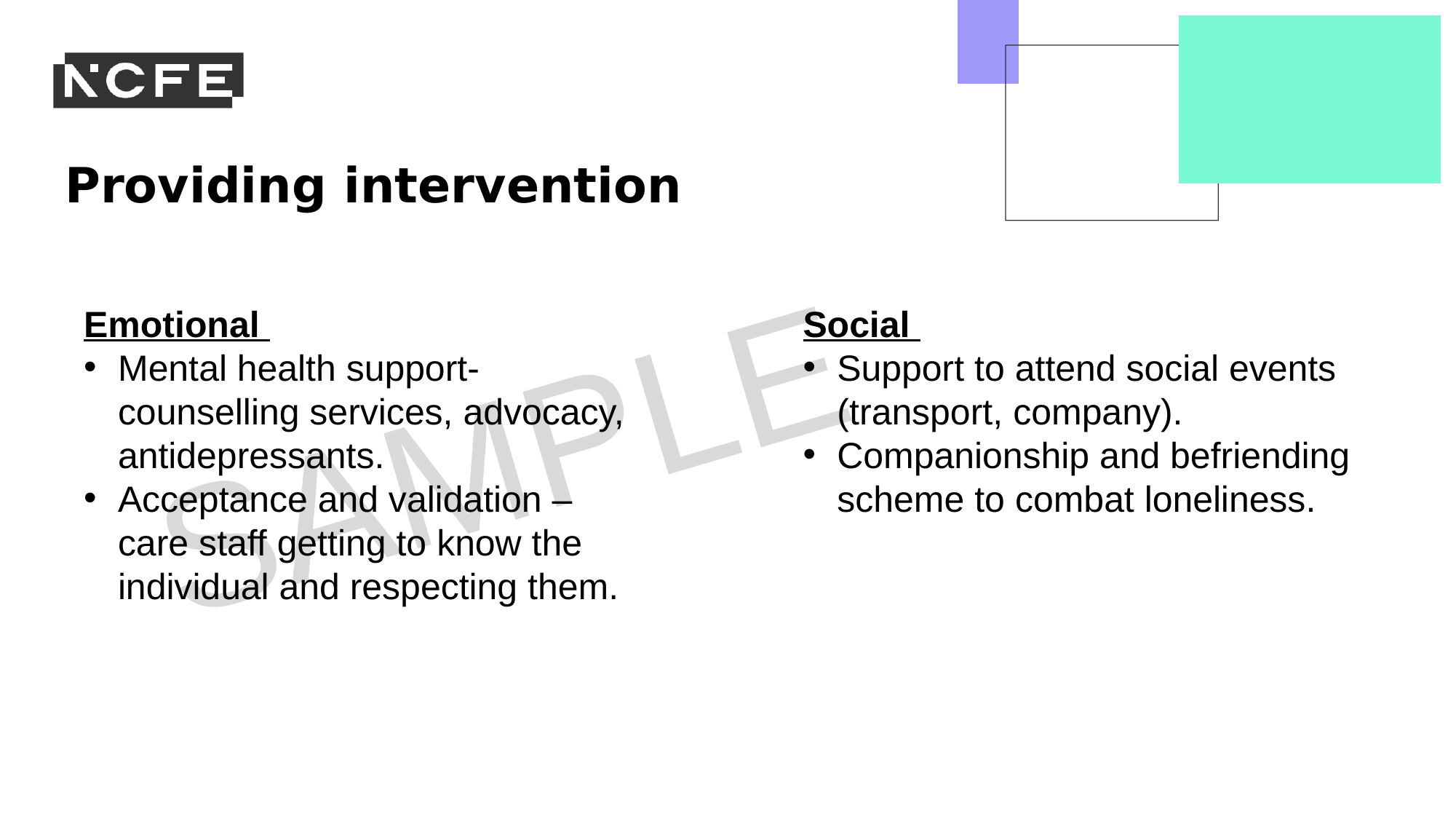

Providing intervention
Emotional
Mental health support-  counselling services, advocacy, antidepressants.
Acceptance and validation – care staff getting to know the individual and respecting them.

Social
Support to attend social events (transport, company).
Companionship and befriending scheme to combat loneliness.